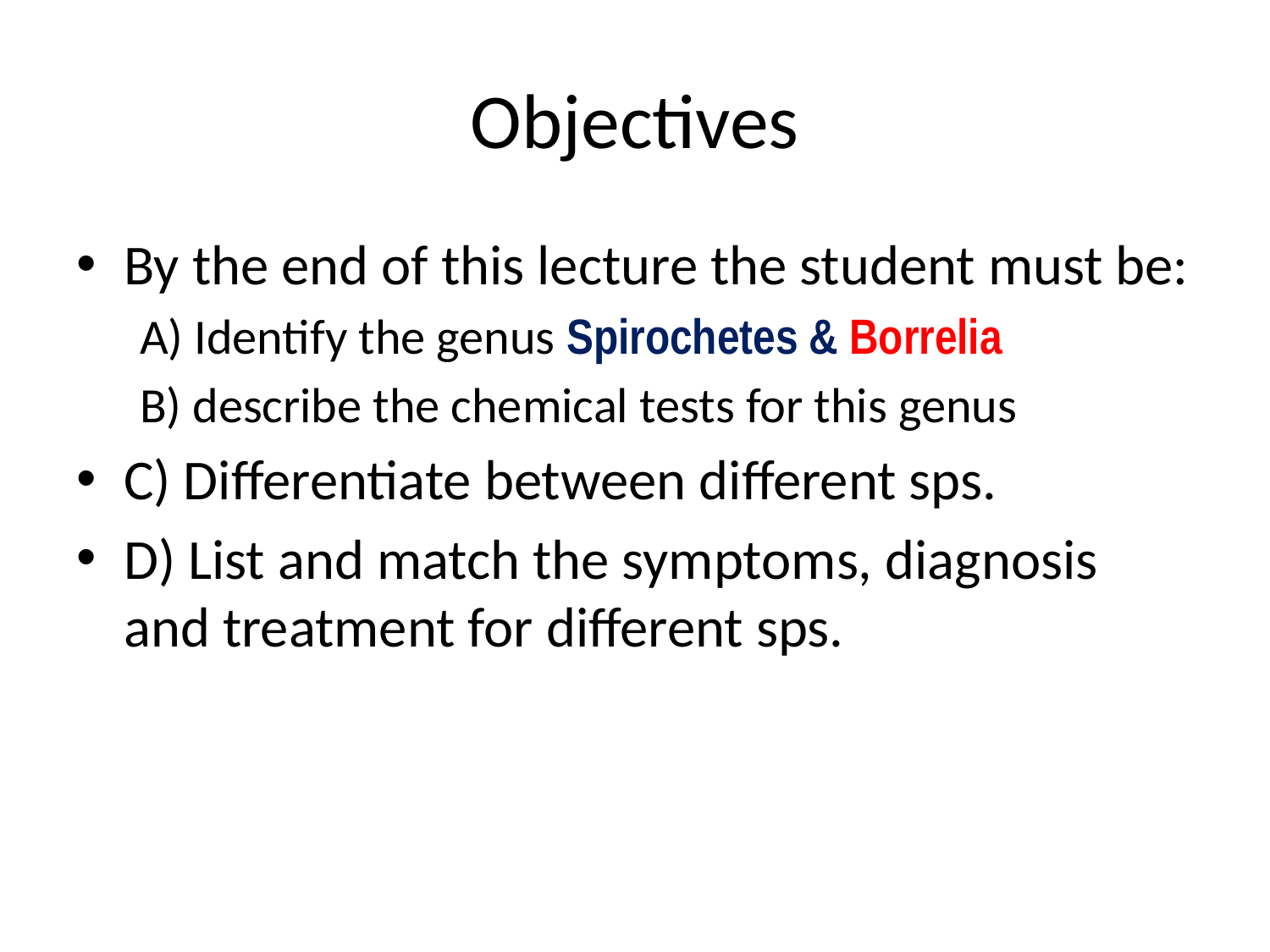

# Objectives
By the end of this lecture the student must be:
A) Identify the genus Spirochetes & Borrelia
B) describe the chemical tests for this genus
C) Differentiate between different sps.
D) List and match the symptoms, diagnosis and treatment for different sps.